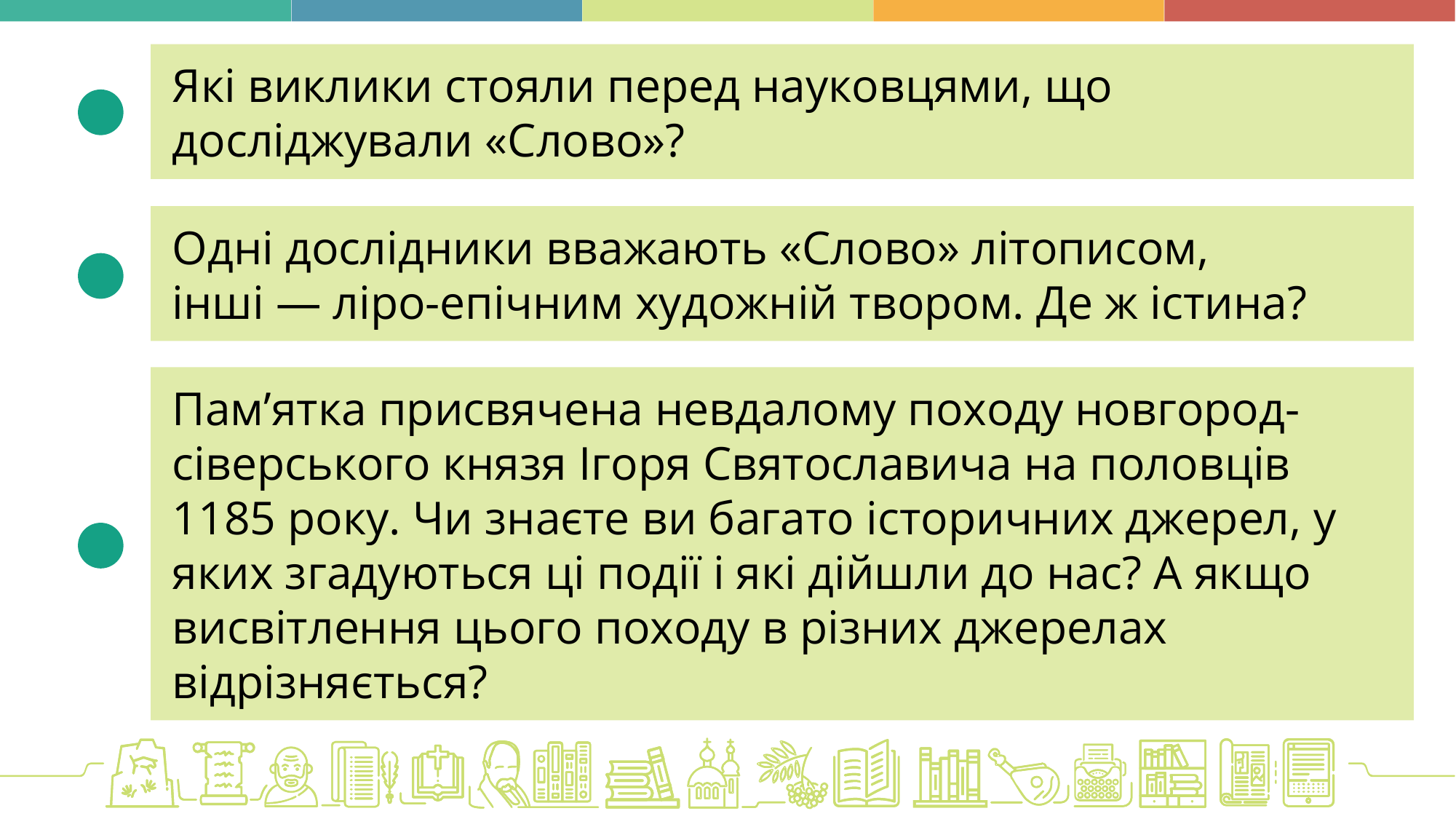

Які виклики стояли перед науковцями, що досліджували «Слово»?

Одні дослідники вважають «Слово» літописом,
інші — ліро-епічним художній твором. Де ж істина?

Пам’ятка присвячена невдалому походу новгород-сіверського князя Ігоря Святославича на половців 1185 року. Чи знаєте ви багато історичних джерел, у яких згадуються ці події і які дійшли до нас? А якщо висвітлення цього походу в різних джерелах відрізняється?